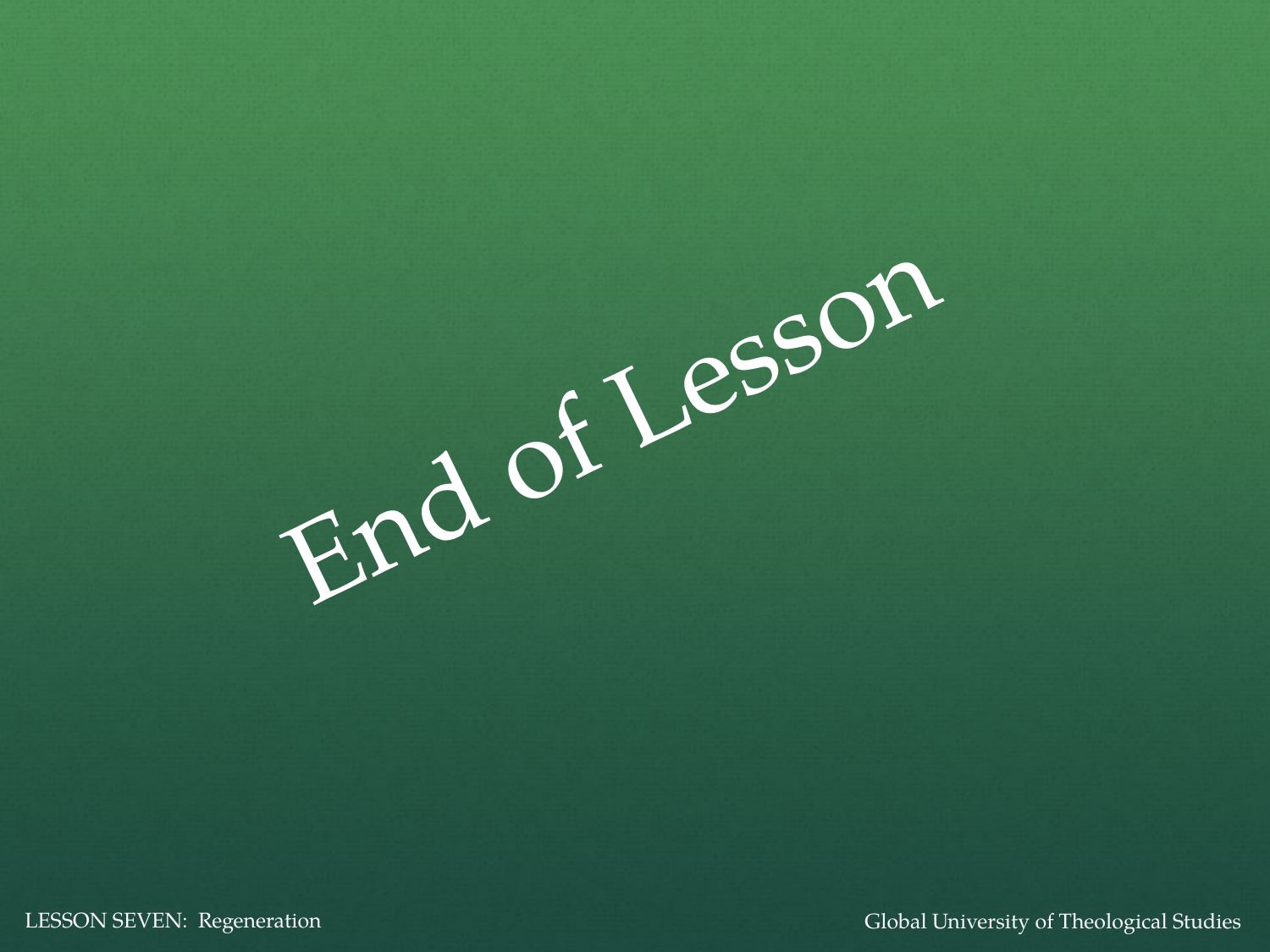

End of Lesson
Global University of Theological Studies
LESSON SEVEN:  Regeneration